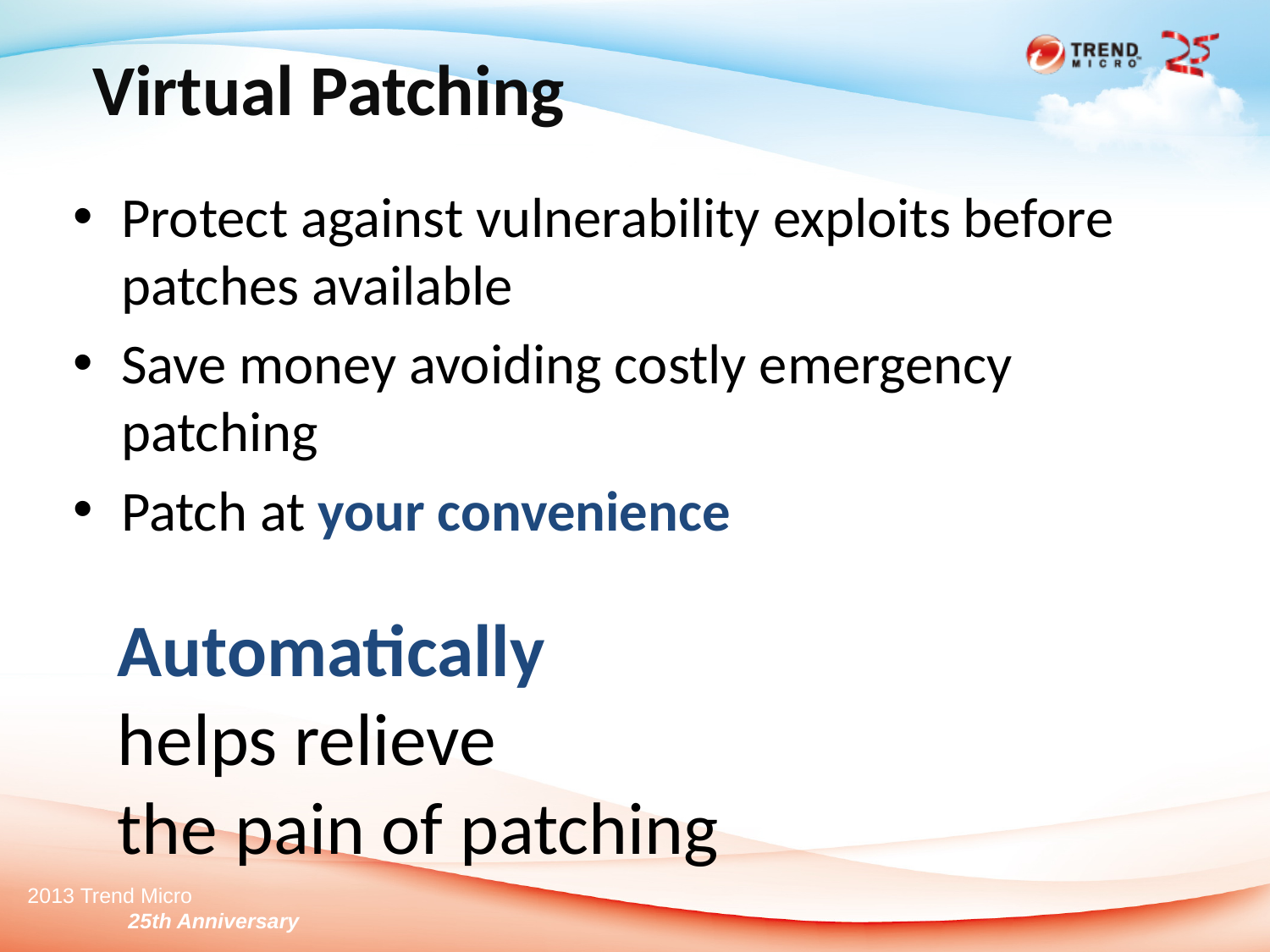

# Virtual Patching
Protect against vulnerability exploits before patches available
Save money avoiding costly emergency patching
Patch at your convenience
Automatically
helps relieve
the pain of patching